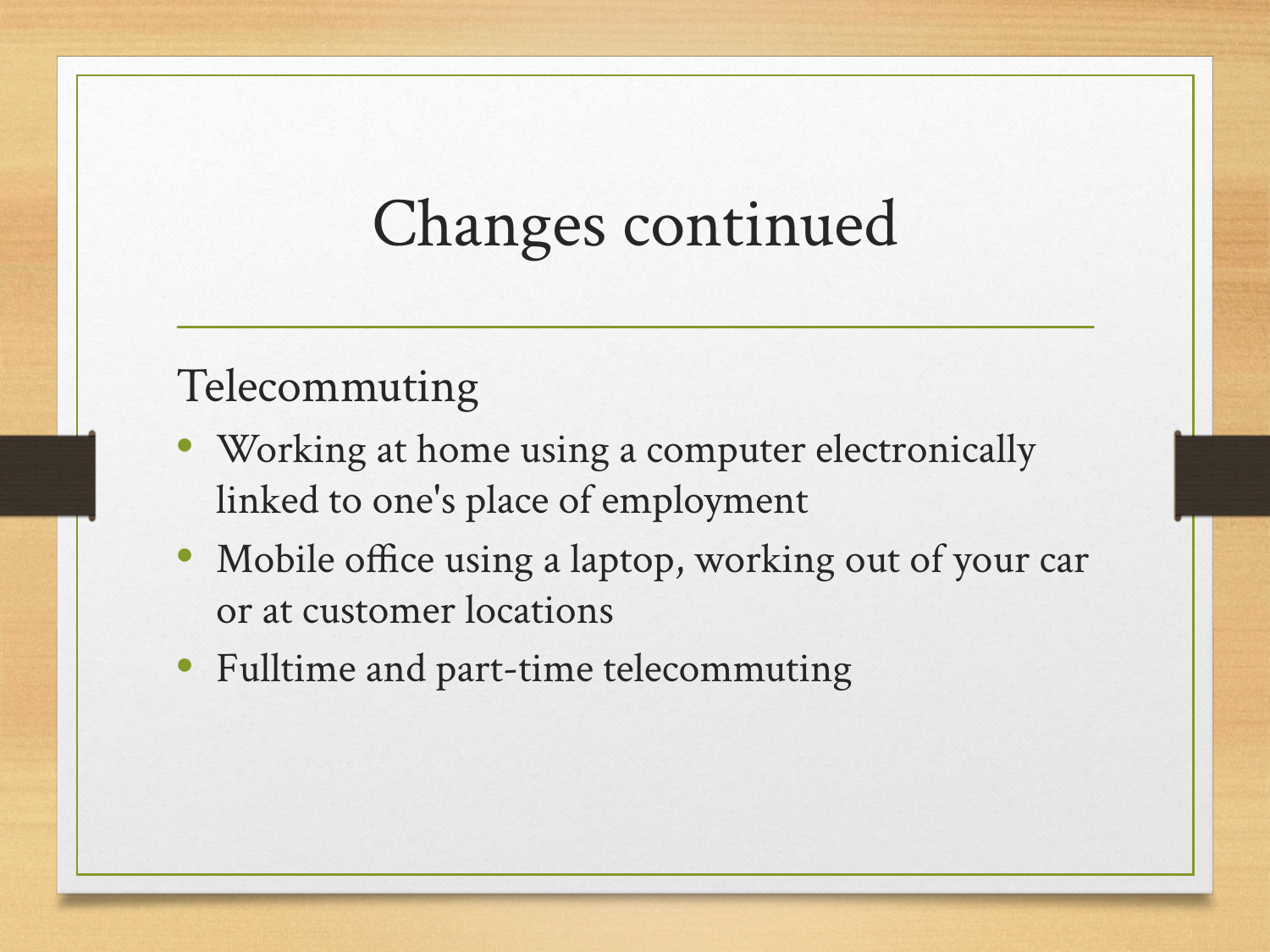

# Changes continued
Telecommuting
Working at home using a computer electronically linked to one's place of employment
Mobile office using a laptop, working out of your car or at customer locations
Fulltime and part-time telecommuting